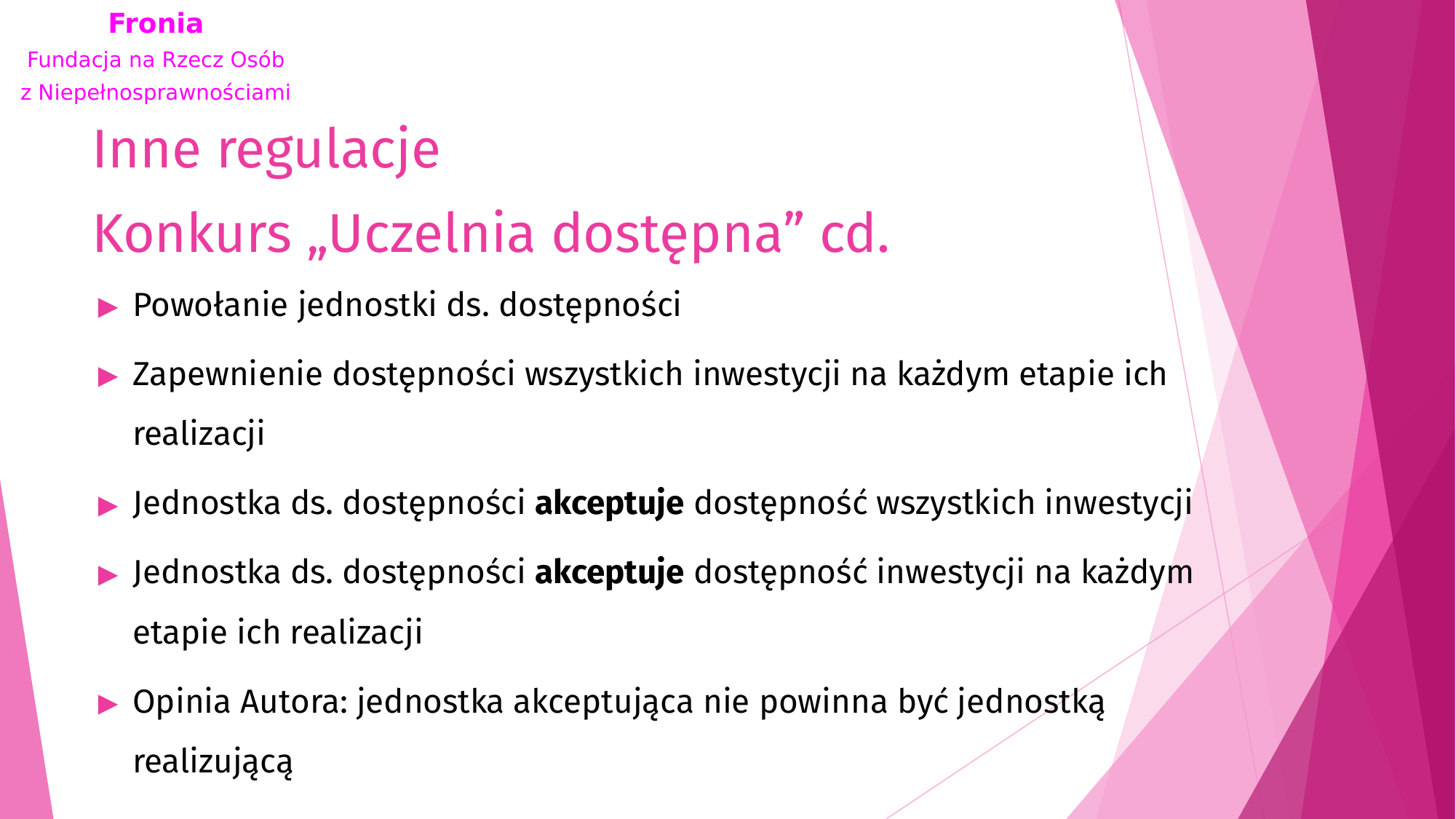

# Inne regulacje Konkurs „Uczelnia dostępna” cd.
Powołanie jednostki ds. dostępności
Zapewnienie dostępności wszystkich inwestycji na każdym etapie ich realizacji
Jednostka ds. dostępności akceptuje dostępność wszystkich inwestycji
Jednostka ds. dostępności akceptuje dostępność inwestycji na każdym etapie ich realizacji
Opinia Autora: jednostka akceptująca nie powinna być jednostką realizującą